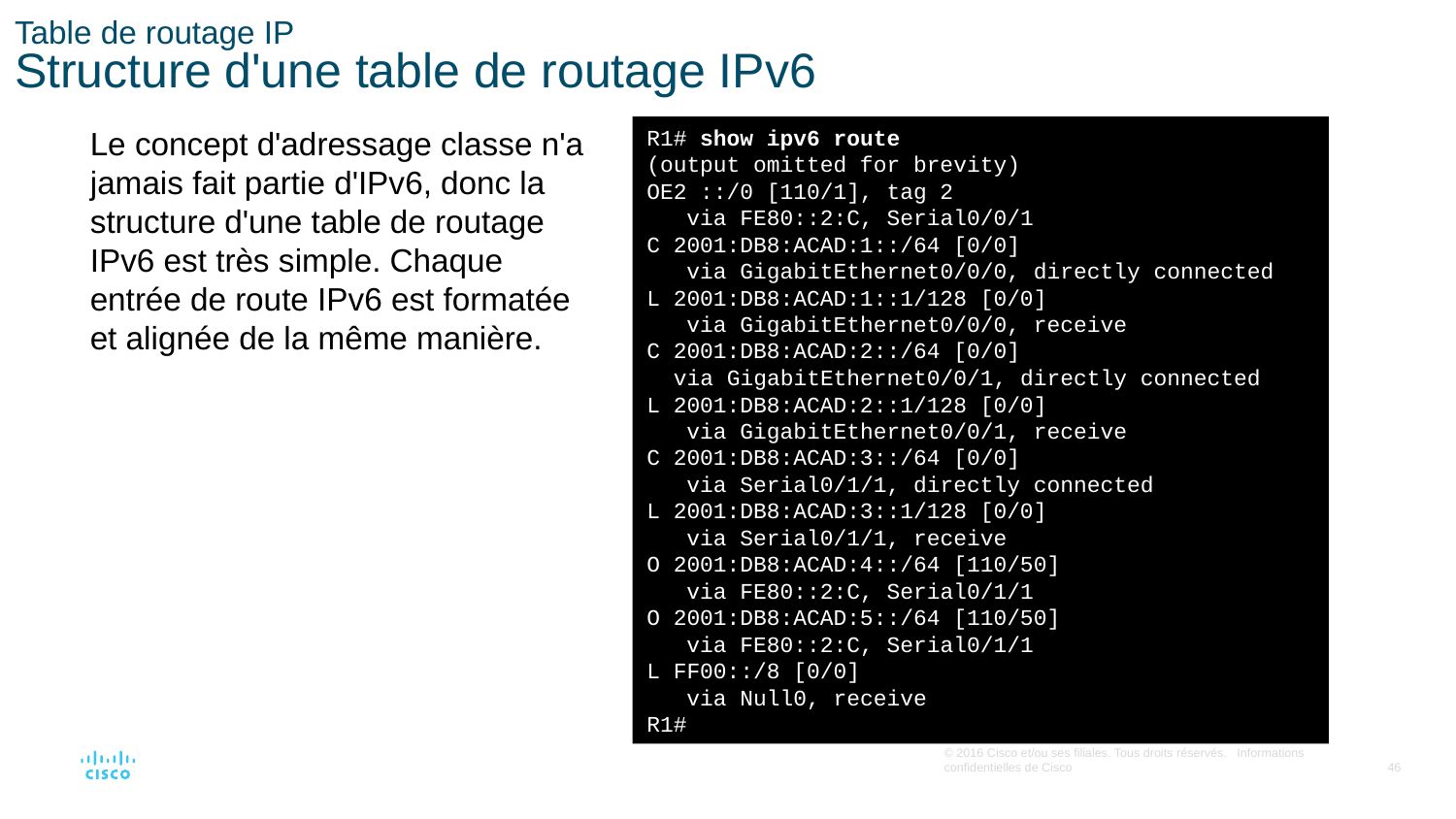

# Table de routage IP Structure d'une table de routage IPv6
Le concept d'adressage classe n'a jamais fait partie d'IPv6, donc la structure d'une table de routage IPv6 est très simple. Chaque entrée de route IPv6 est formatée et alignée de la même manière.
R1# show ipv6 route
(output omitted for brevity)
OE2 ::/0 [110/1], tag 2
   via FE80::2:C, Serial0/0/1
C 2001:DB8:ACAD:1::/64 [0/0]
   via GigabitEthernet0/0/0, directly connected
L 2001:DB8:ACAD:1::1/128 [0/0]
   via GigabitEthernet0/0/0, receive
C 2001:DB8:ACAD:2::/64 [0/0]
  via GigabitEthernet0/0/1, directly connected
L 2001:DB8:ACAD:2::1/128 [0/0]
   via GigabitEthernet0/0/1, receive
C 2001:DB8:ACAD:3::/64 [0/0]
   via Serial0/1/1, directly connected
L 2001:DB8:ACAD:3::1/128 [0/0]
   via Serial0/1/1, receive
O 2001:DB8:ACAD:4::/64 [110/50]
   via FE80::2:C, Serial0/1/1
O 2001:DB8:ACAD:5::/64 [110/50]
   via FE80::2:C, Serial0/1/1
L FF00::/8 [0/0]
   via Null0, receive
R1#